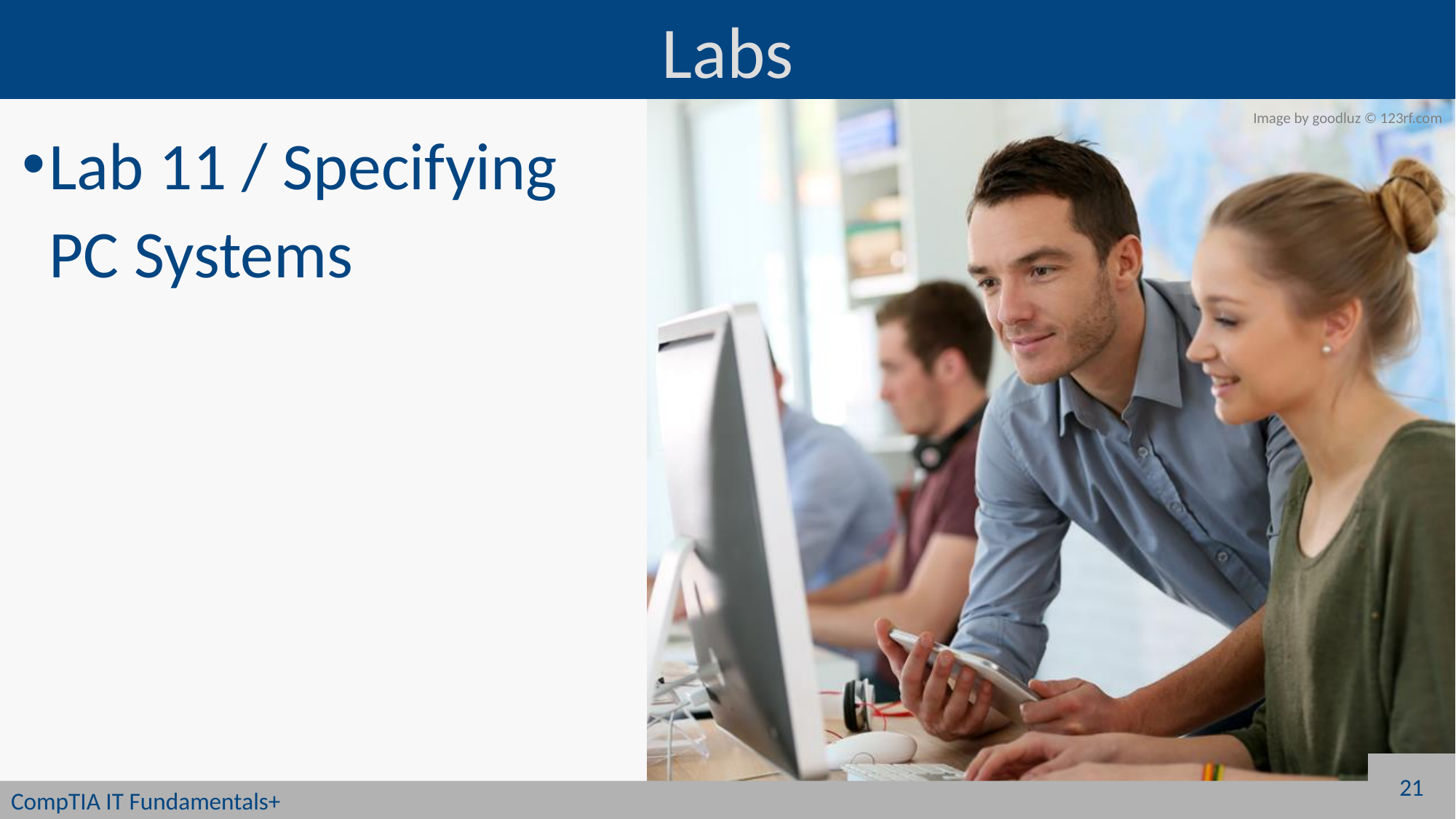

Lab 11 / Specifying PC Systems
21
CompTIA IT Fundamentals+